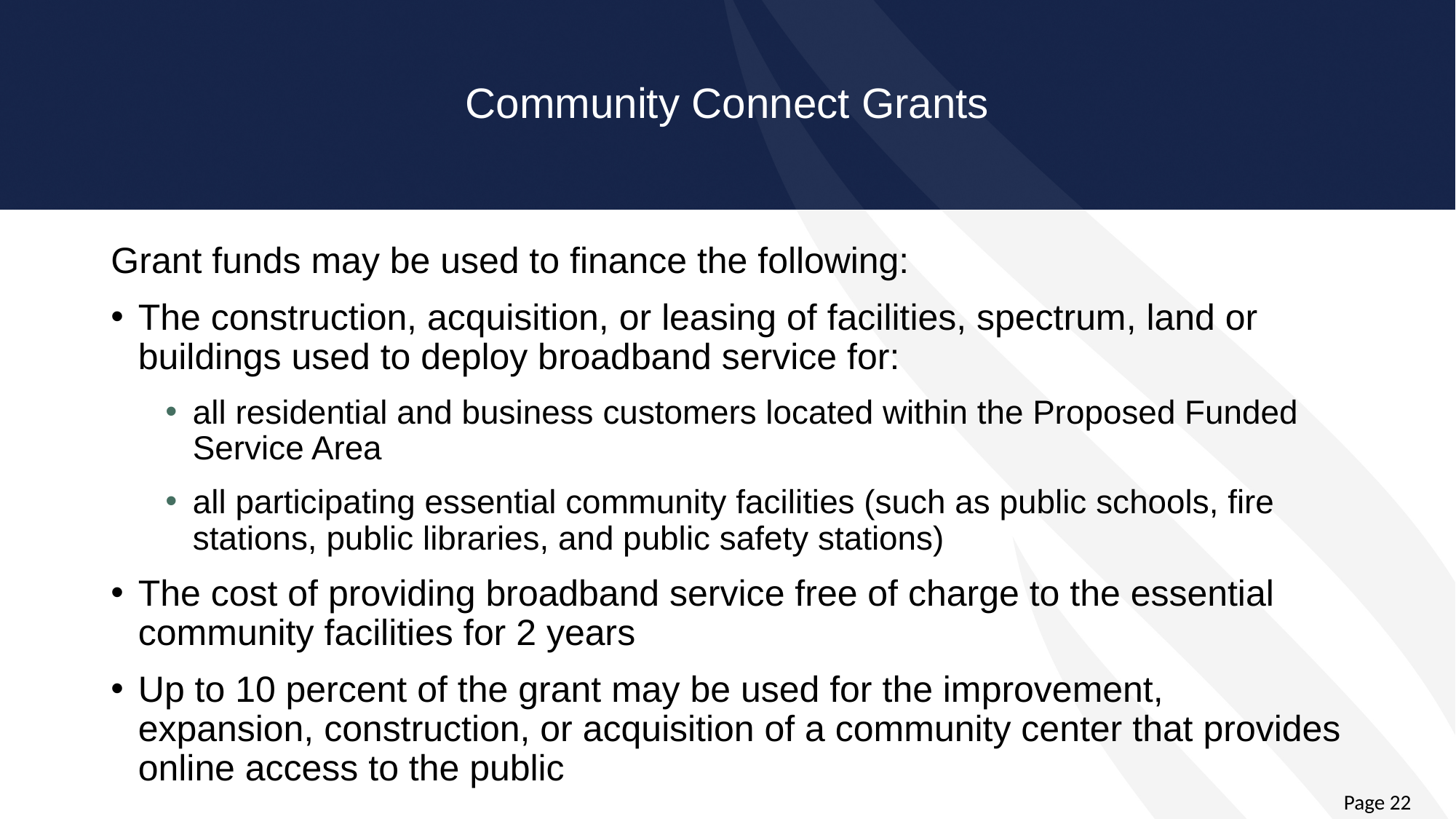

# Community Connect Grants
Grant funds may be used to finance the following:
The construction, acquisition, or leasing of facilities, spectrum, land or buildings used to deploy broadband service for:
all residential and business customers located within the Proposed Funded Service Area
all participating essential community facilities (such as public schools, fire stations, public libraries, and public safety stations)
The cost of providing broadband service free of charge to the essential community facilities for 2 years
Up to 10 percent of the grant may be used for the improvement, expansion, construction, or acquisition of a community center that provides online access to the public